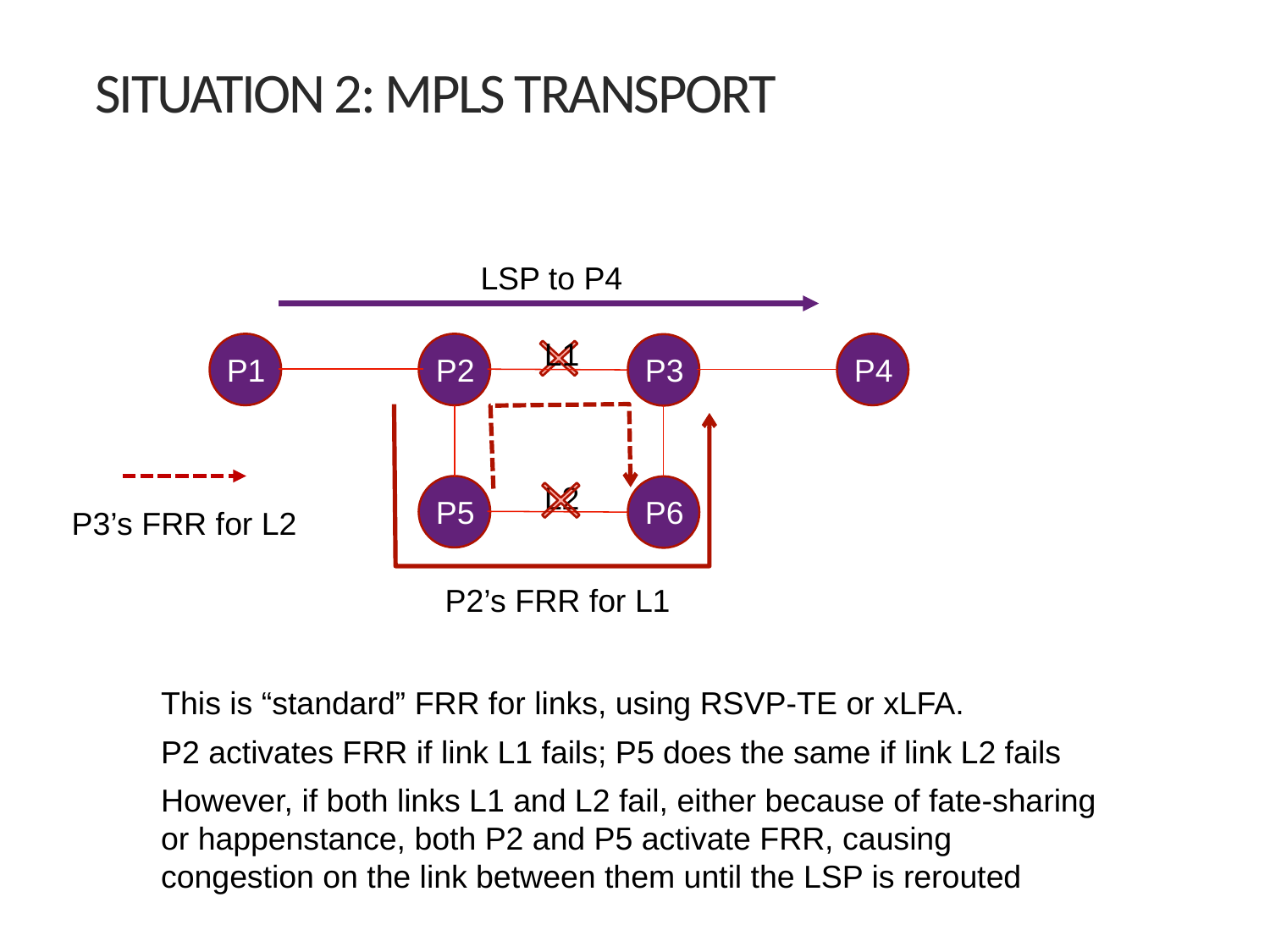

# Situation 2: MPLS Transport
LSP to P4

L1

P2

P4

P1

P3

L2

P5

P6
P3’s FRR for L2
P2’s FRR for L1
This is “standard” FRR for links, using RSVP-TE or xLFA.
P2 activates FRR if link L1 fails; P5 does the same if link L2 fails
However, if both links L1 and L2 fail, either because of fate-sharing or happenstance, both P2 and P5 activate FRR, causing congestion on the link between them until the LSP is rerouted